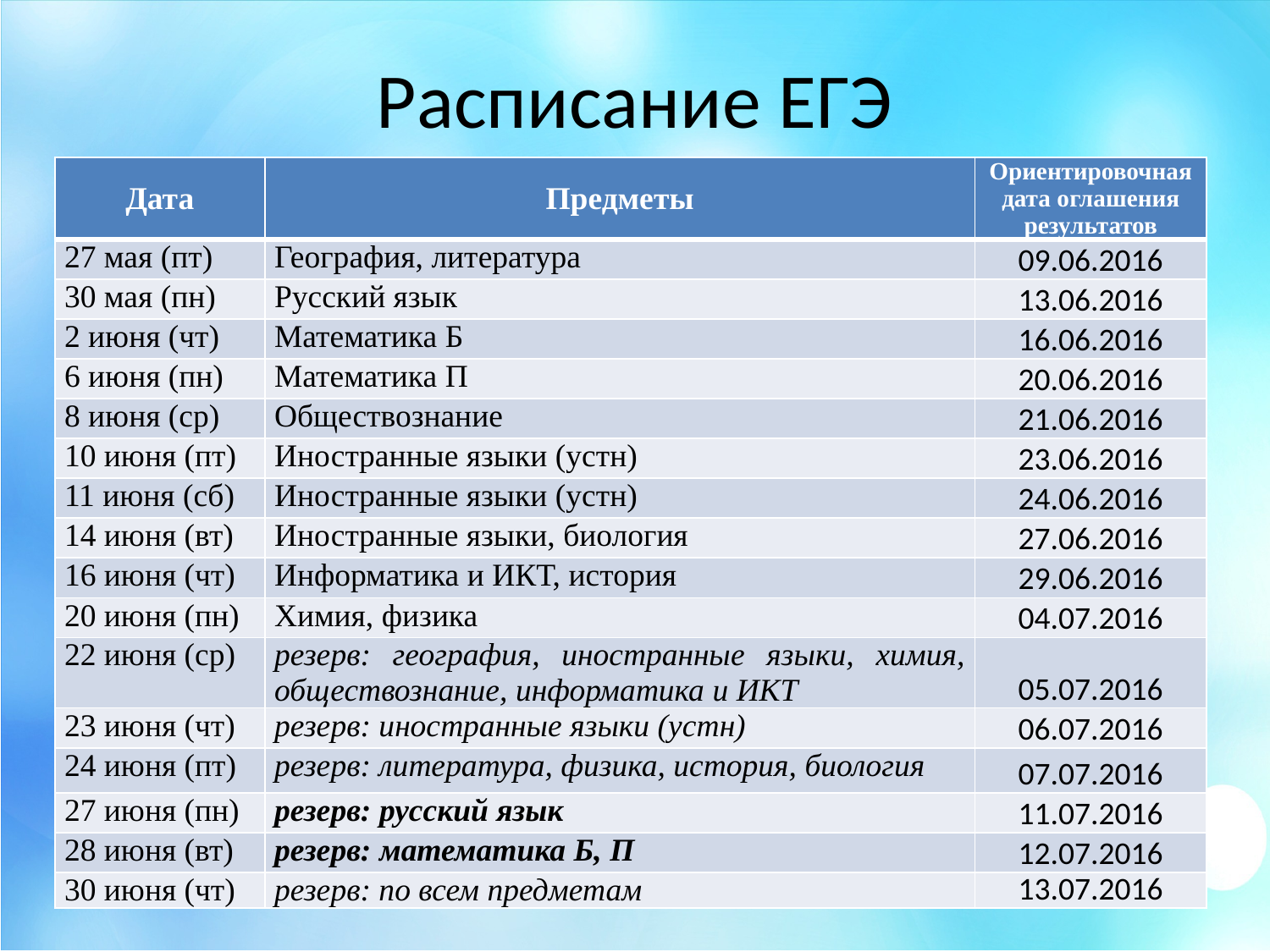

# Расписание ЕГЭ
| Дата | Предметы | Ориентировочная дата оглашения результатов |
| --- | --- | --- |
| 27 мая (пт) | География, литература | 09.06.2016 |
| 30 мая (пн) | Русский язык | 13.06.2016 |
| 2 июня (чт) | Математика Б | 16.06.2016 |
| 6 июня (пн) | Математика П | 20.06.2016 |
| 8 июня (ср) | Обществознание | 21.06.2016 |
| 10 июня (пт) | Иностранные языки (устн) | 23.06.2016 |
| 11 июня (сб) | Иностранные языки (устн) | 24.06.2016 |
| 14 июня (вт) | Иностранные языки, биология | 27.06.2016 |
| 16 июня (чт) | Информатика и ИКТ, история | 29.06.2016 |
| 20 июня (пн) | Химия, физика | 04.07.2016 |
| 22 июня (ср) | резерв: география, иностранные языки, химия, обществознание, информатика и ИКТ | 05.07.2016 |
| 23 июня (чт) | резерв: иностранные языки (устн) | 06.07.2016 |
| 24 июня (пт) | резерв: литература, физика, история, биология | 07.07.2016 |
| 27 июня (пн) | резерв: русский язык | 11.07.2016 |
| 28 июня (вт) | резерв: математика Б, П | 12.07.2016 |
| 30 июня (чт) | резерв: по всем предметам | 13.07.2016 |